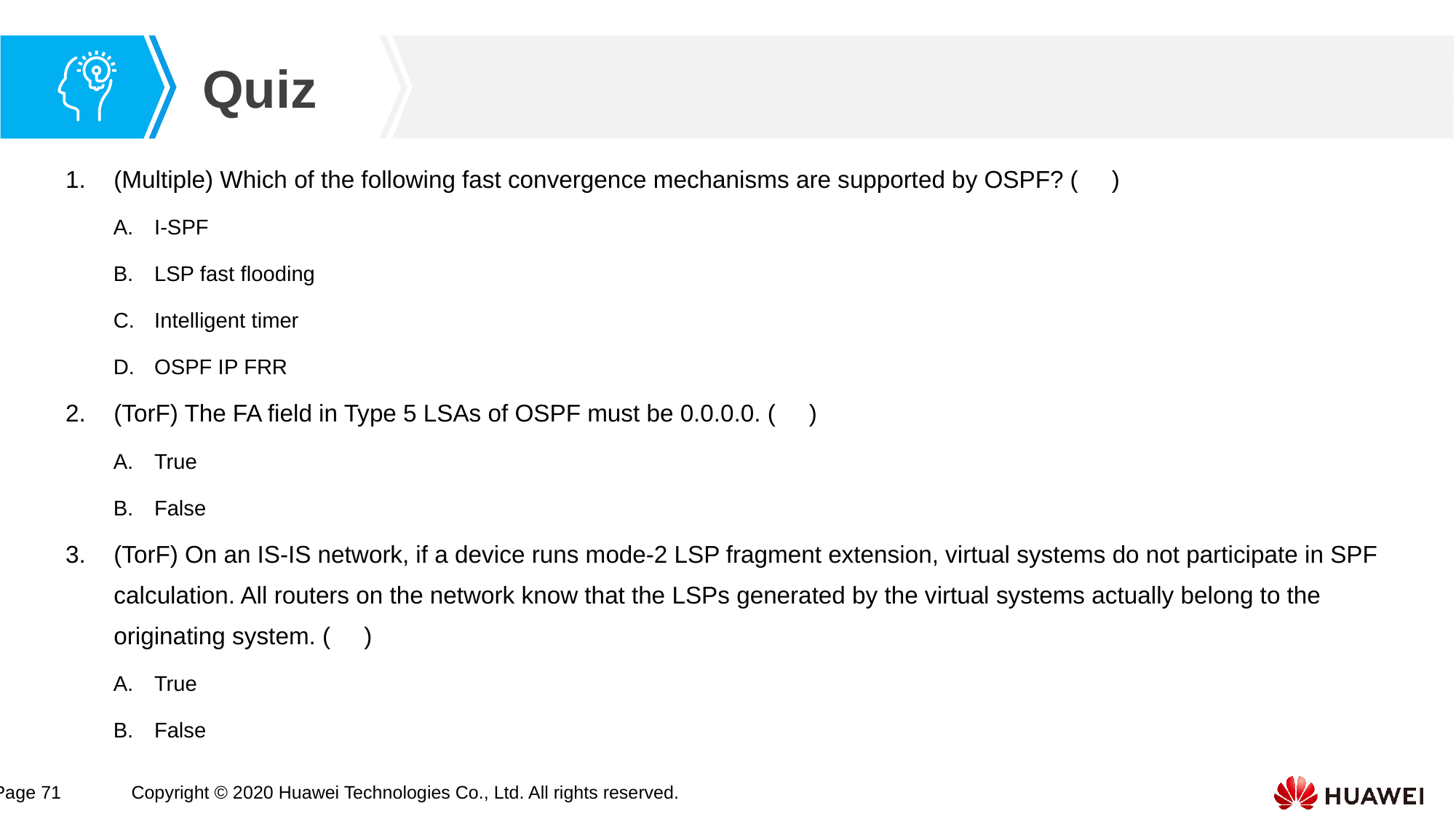

(Multiple) Which of the following fast convergence mechanisms are supported by OSPF? (     )
I-SPF
LSP fast flooding
Intelligent timer
OSPF IP FRR
(TorF) The FA field in Type 5 LSAs of OSPF must be 0.0.0.0. (     )
True
False
(TorF) On an IS-IS network, if a device runs mode-2 LSP fragment extension, virtual systems do not participate in SPF calculation. All routers on the network know that the LSPs generated by the virtual systems actually belong to the originating system. (     )
True
False